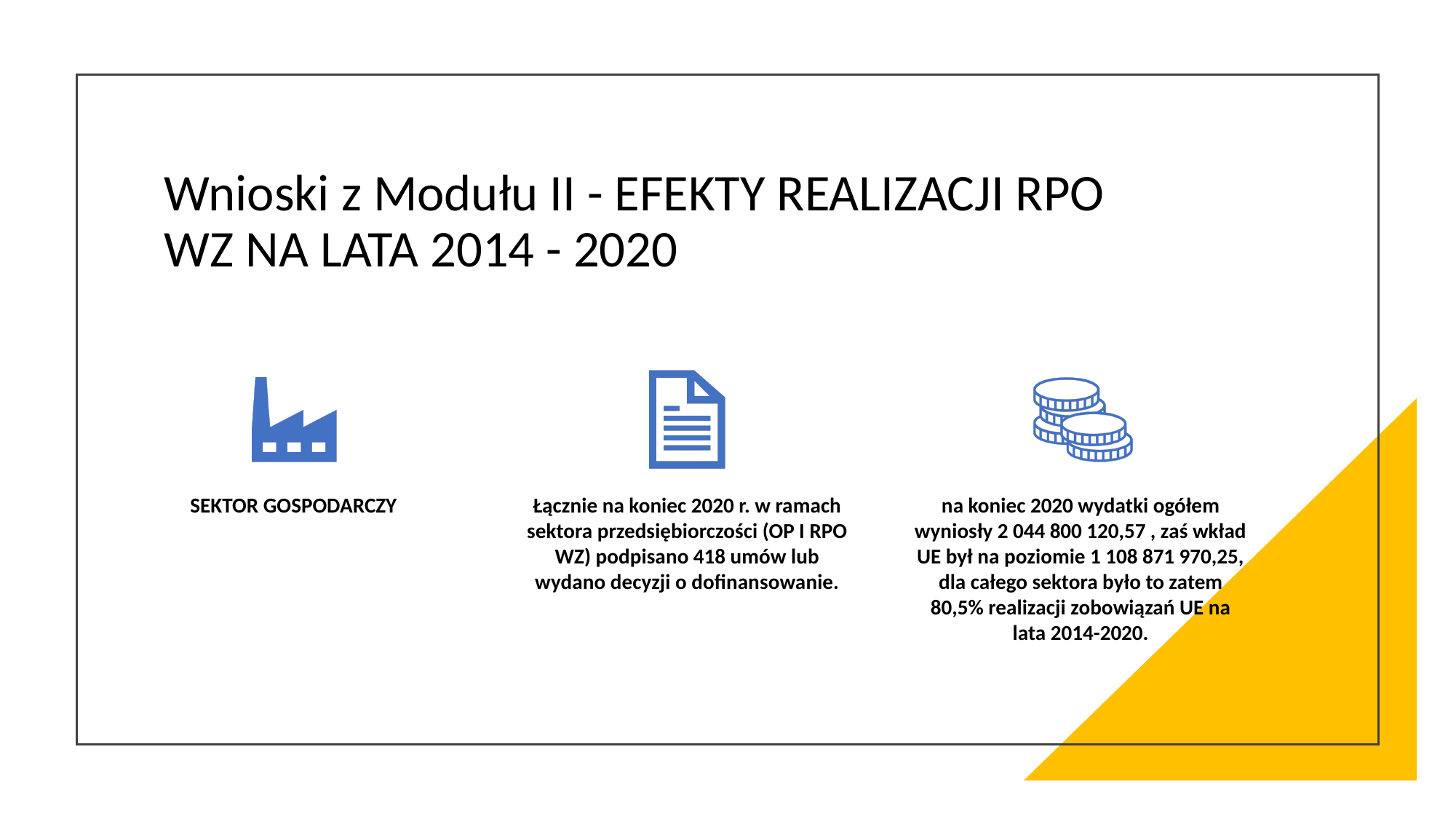

# Wnioski z Modułu II - EFEKTY REALIZACJI RPO WZ NA LATA 2014 - 2020
SEKTOR GOSPODARCZY
Łącznie na koniec 2020 r. w ramach sektora przedsiębiorczości (OP I RPO WZ) podpisano 418 umów lub wydano decyzji o dofinansowanie.
na koniec 2020 wydatki ogółem wyniosły 2 044 800 120,57 , zaś wkład UE był na poziomie 1 108 871 970,25, dla całego sektora było to zatem 80,5% realizacji zobowiązań UE na lata 2014-2020.